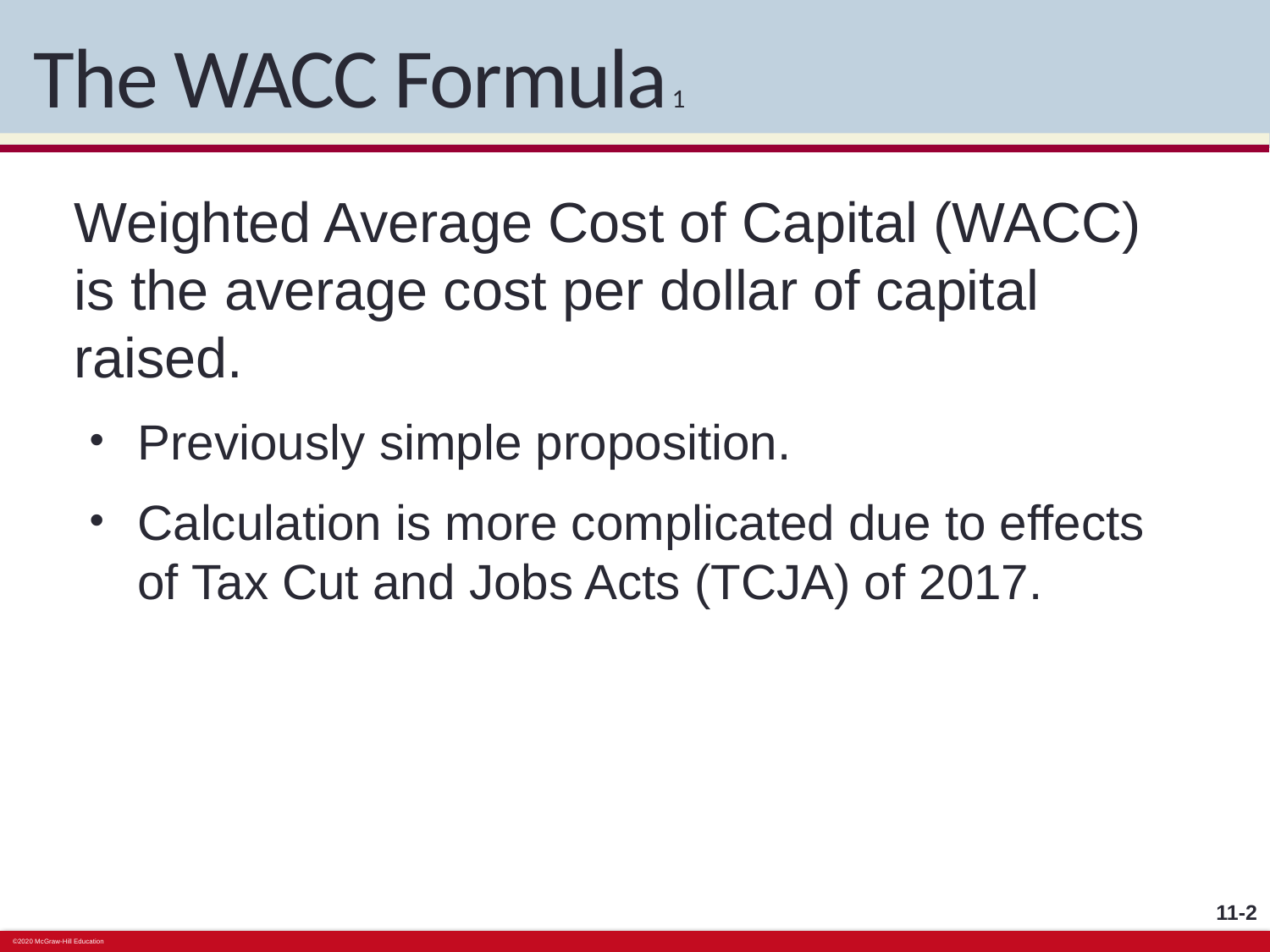

# The WACC Formula 1
Weighted Average Cost of Capital (WACC) is the average cost per dollar of capital raised.
Previously simple proposition.
Calculation is more complicated due to effects of Tax Cut and Jobs Acts (TCJA) of 2017.